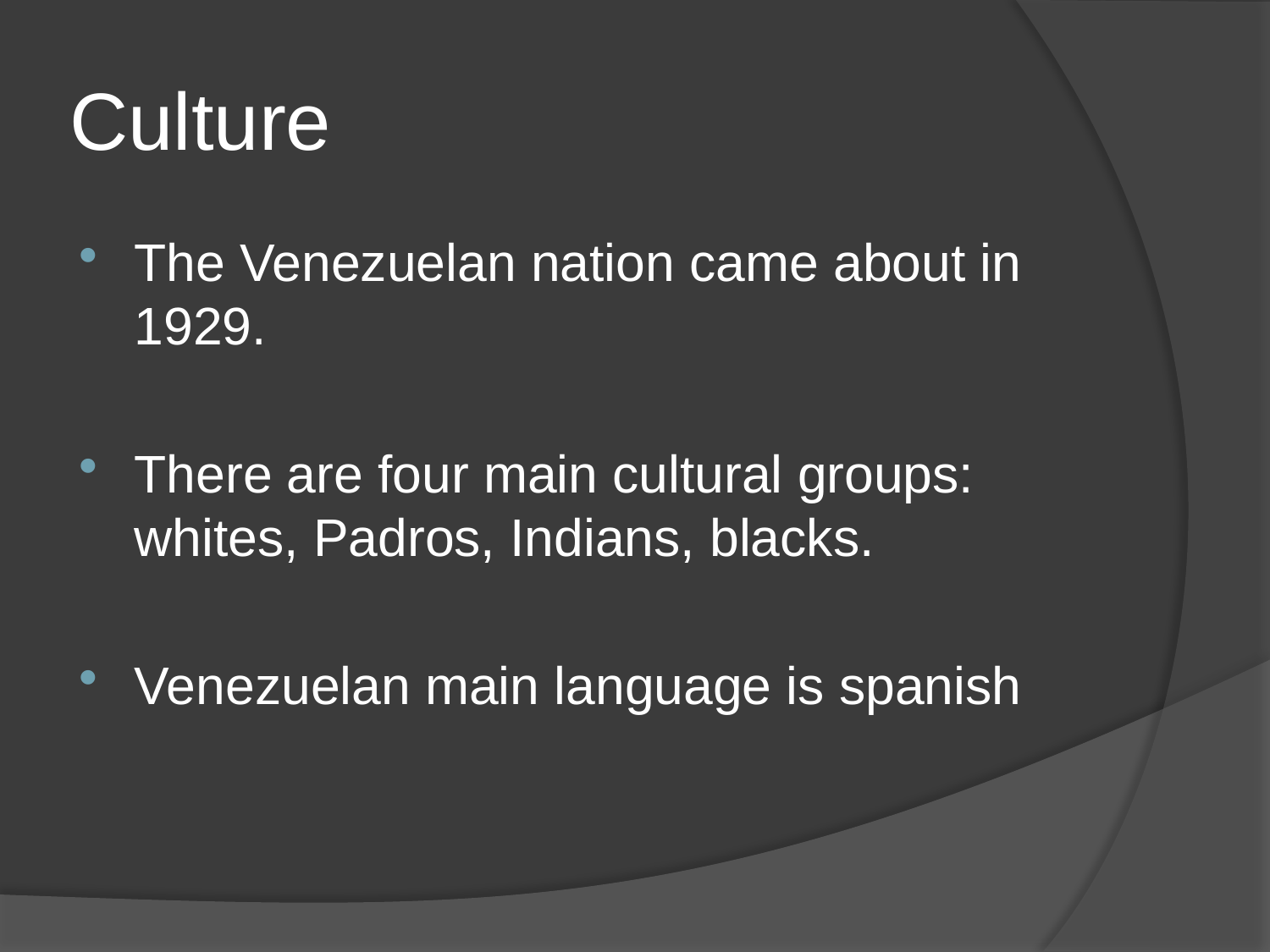

# Culture
The Venezuelan nation came about in 1929.

There are four main cultural groups: whites, Padros, Indians, blacks.

Venezuelan main language is spanish